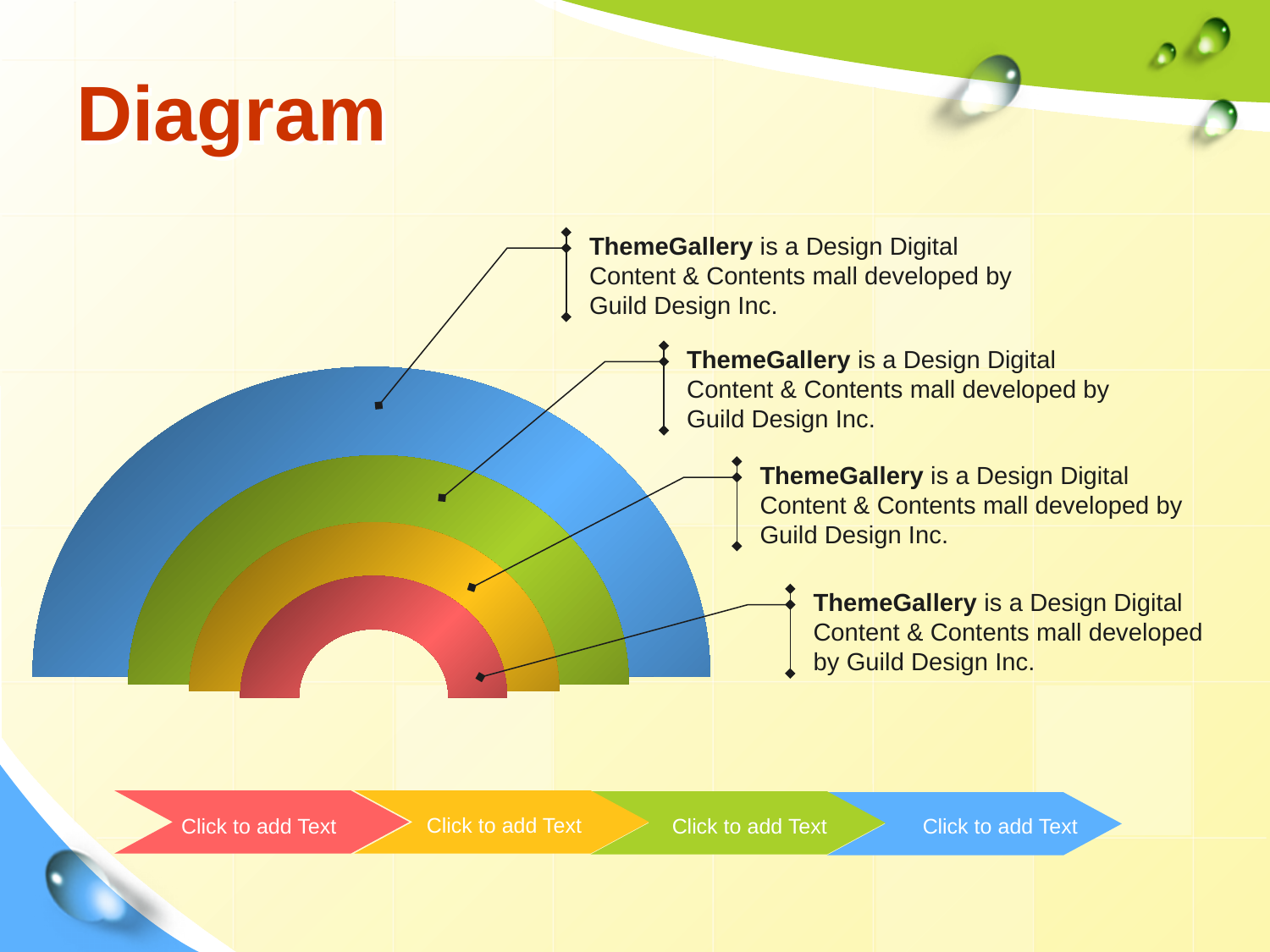

# Diagram
ThemeGallery is a Design Digital Content & Contents mall developed by Guild Design Inc.
ThemeGallery is a Design Digital Content & Contents mall developed by Guild Design Inc.

ThemeGallery is a Design Digital Content & Contents mall developed by Guild Design Inc.

ThemeGallery is a Design Digital Content & Contents mall developed by Guild Design Inc.

Click to add Text
Click to add Text
Click to add Text
Click to add Text